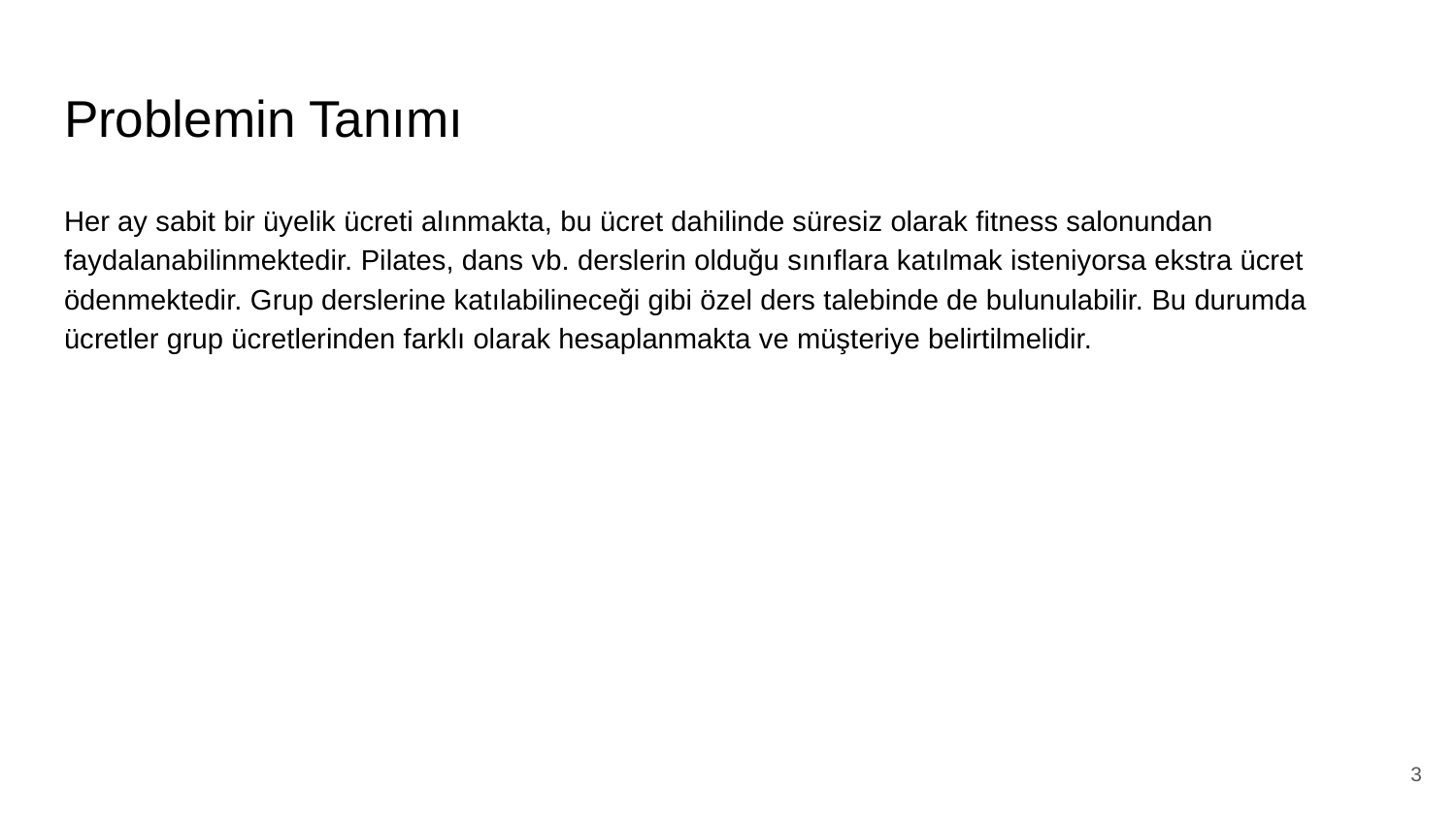

# Problemin Tanımı
Her ay sabit bir üyelik ücreti alınmakta, bu ücret dahilinde süresiz olarak fitness salonundan faydalanabilinmektedir. Pilates, dans vb. derslerin olduğu sınıflara katılmak isteniyorsa ekstra ücret ödenmektedir. Grup derslerine katılabilineceği gibi özel ders talebinde de bulunulabilir. Bu durumda ücretler grup ücretlerinden farklı olarak hesaplanmakta ve müşteriye belirtilmelidir.

3